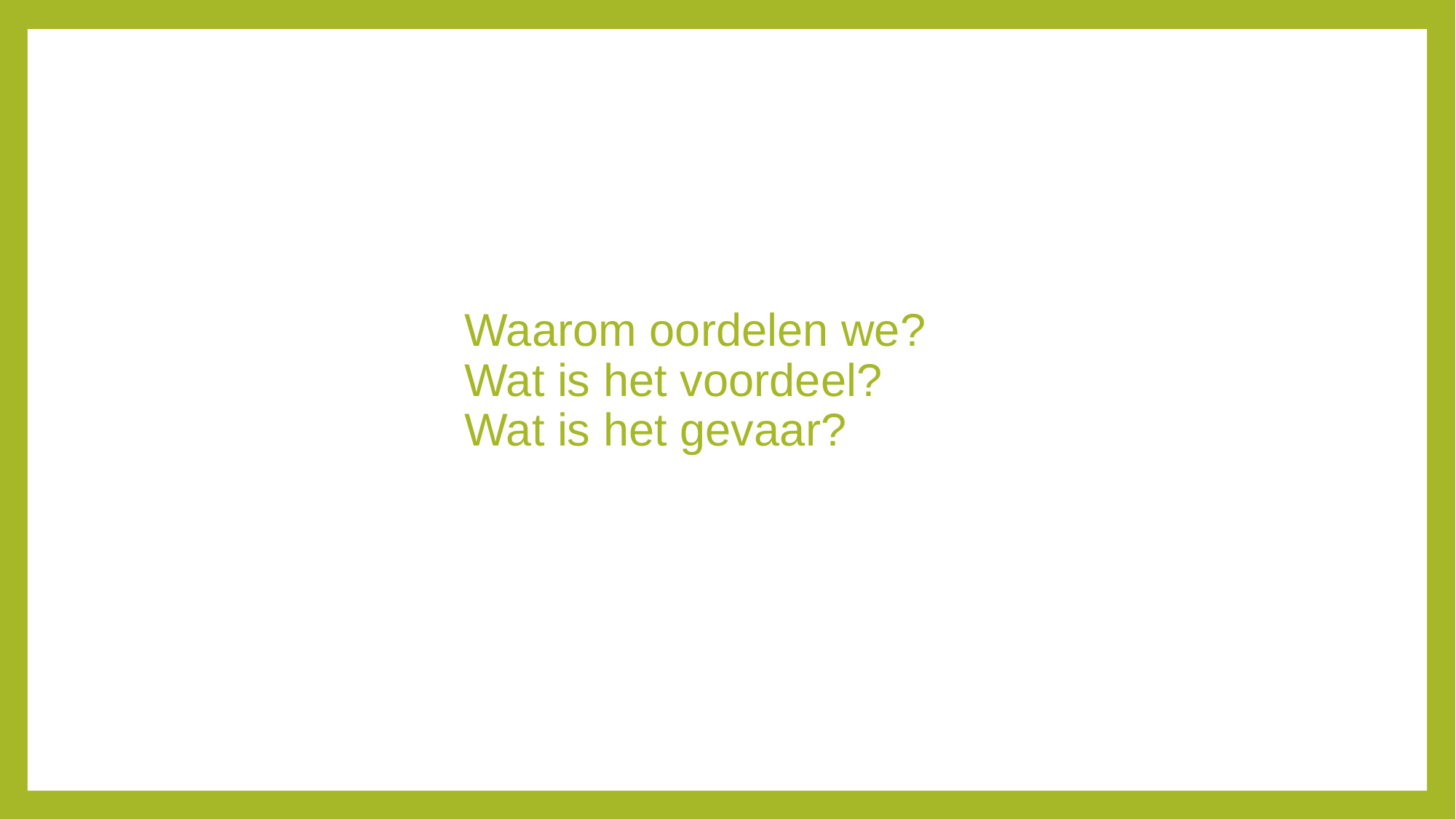

# Waarom oordelen we? Wat is het voordeel? Wat is het gevaar?